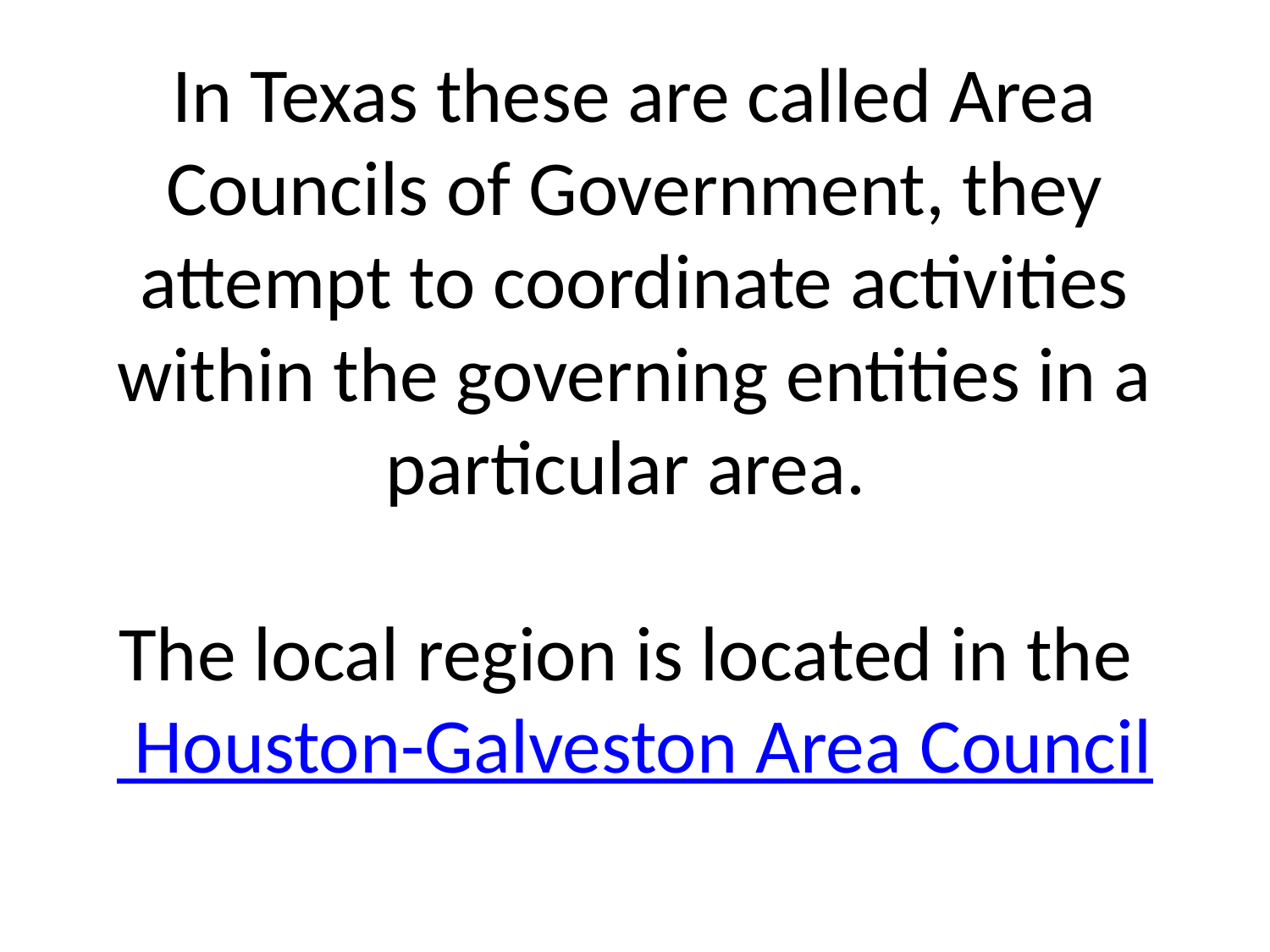

# In Texas these are called Area Councils of Government, they attempt to coordinate activities within the governing entities in a particular area. The local region is located in the Houston-Galveston Area Council